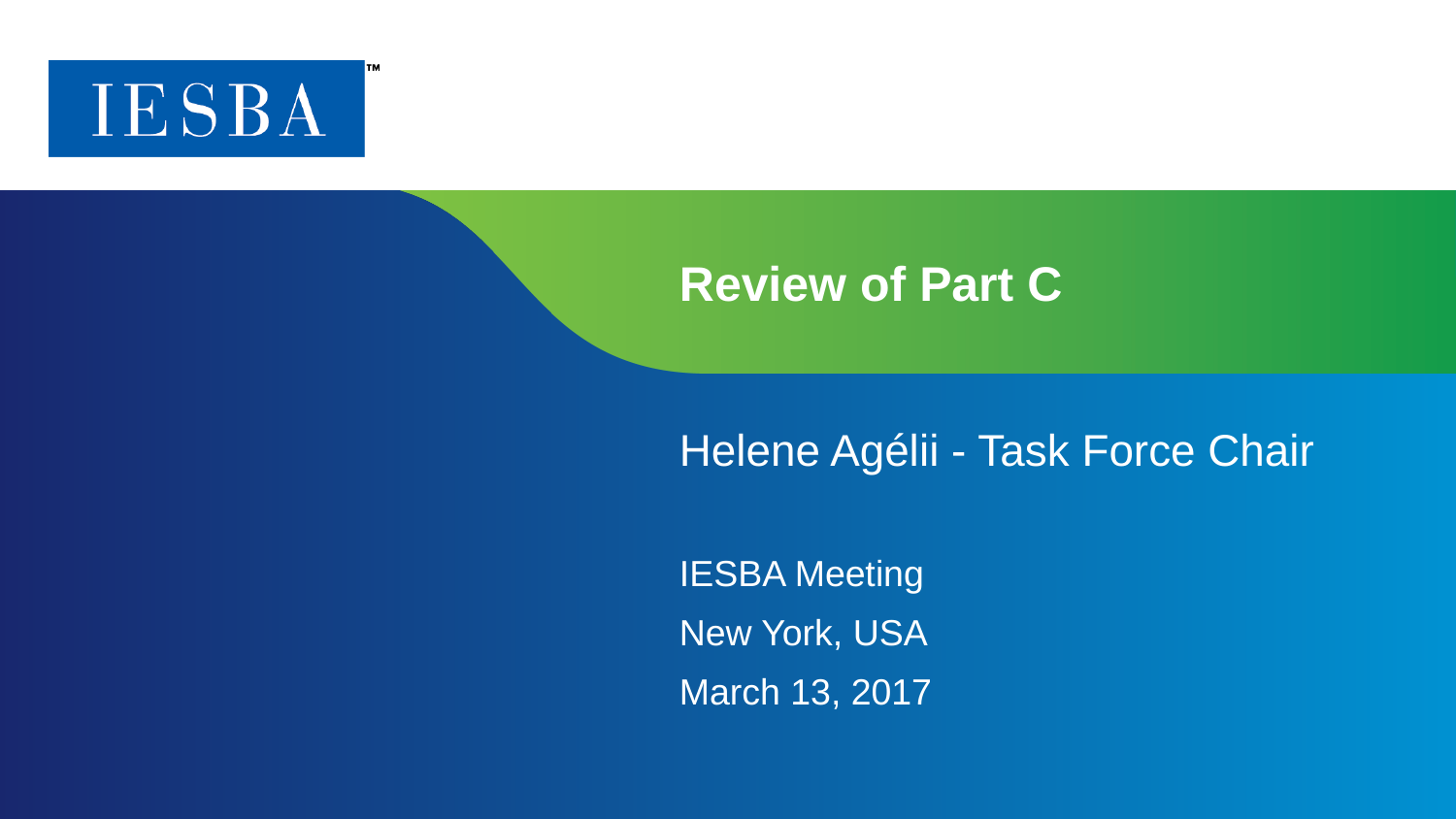

# Review of Part C
Helene Agélii - Task Force Chair

IESBA Meeting
New York, USA
March 13, 2017